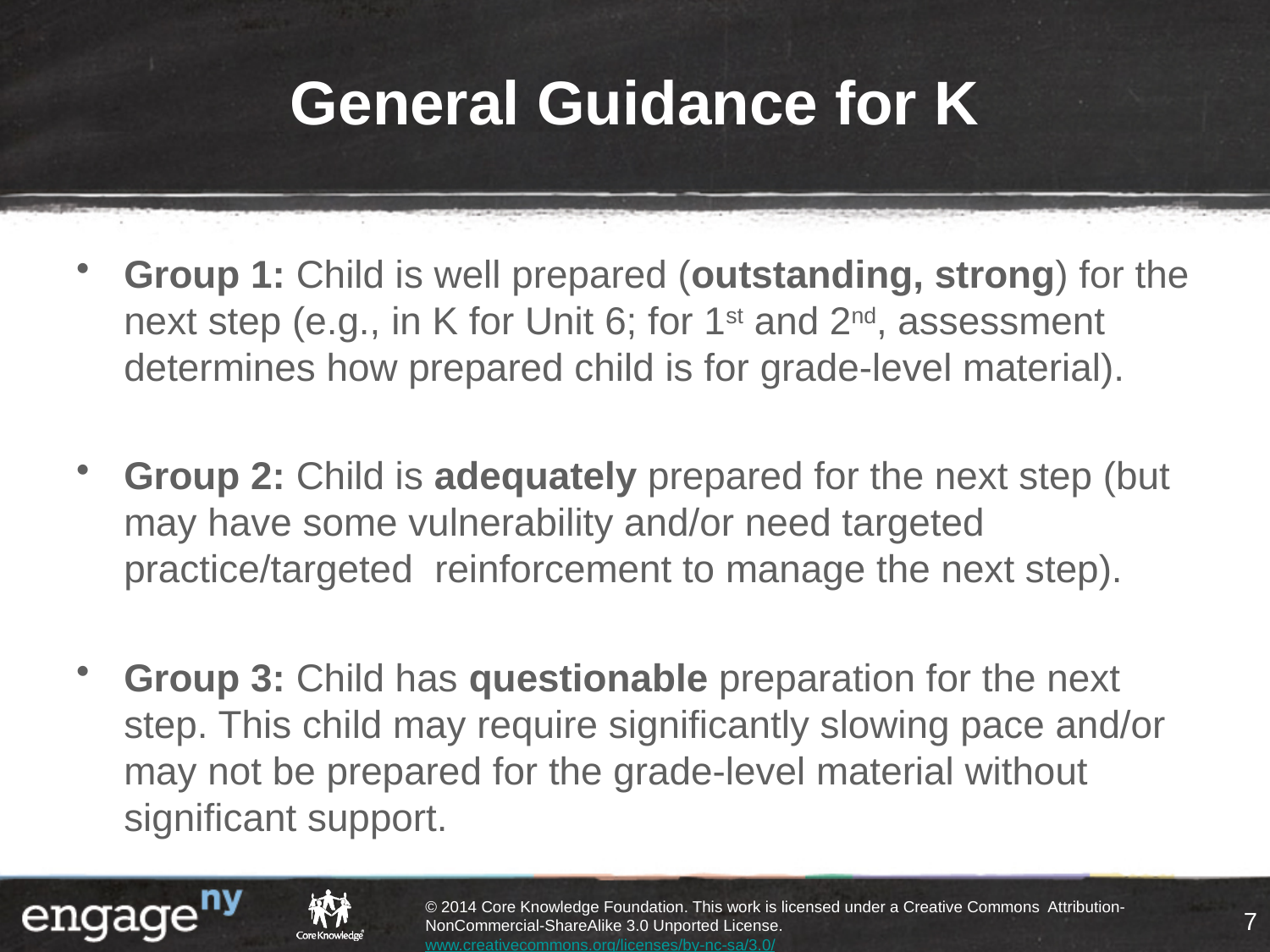

# General Guidance for K
Group 1: Child is well prepared (outstanding, strong) for the next step (e.g., in K for Unit 6; for 1st and 2nd, assessment determines how prepared child is for grade-level material).

Group 2: Child is adequately prepared for the next step (but may have some vulnerability and/or need targeted practice/targeted  reinforcement to manage the next step).

Group 3: Child has questionable preparation for the next step. This child may require significantly slowing pace and/or may not be prepared for the grade-level material without significant support.

7